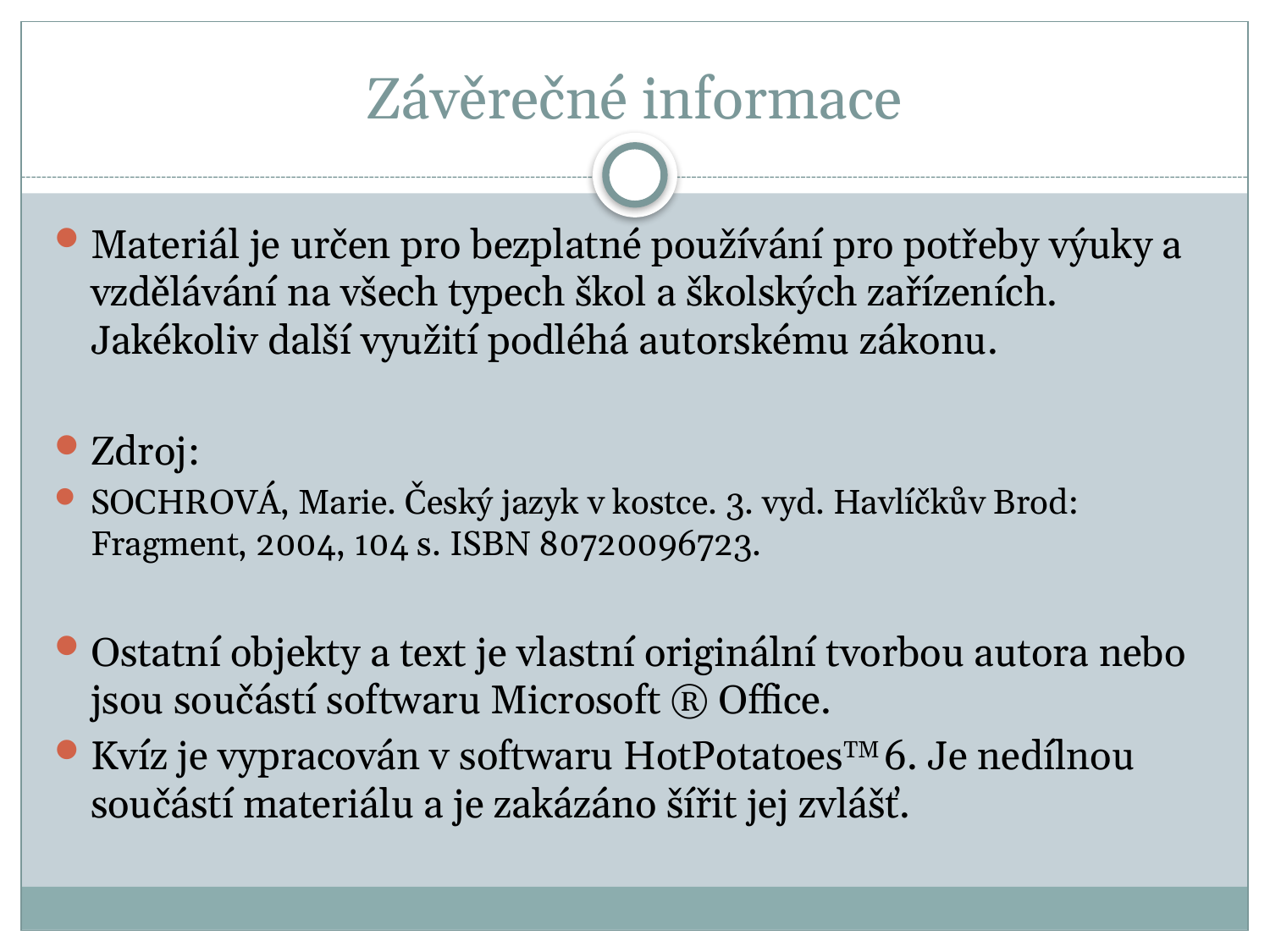

# Závěrečné informace
Materiál je určen pro bezplatné používání pro potřeby výuky a vzdělávání na všech typech škol a školských zařízeních. Jakékoliv další využití podléhá autorskému zákonu.

Zdroj:
SOCHROVÁ, Marie. Český jazyk v kostce. 3. vyd. Havlíčkův Brod: Fragment, 2004, 104 s. ISBN 80720096723.

Ostatní objekty a text je vlastní originální tvorbou autora nebo jsou součástí softwaru Microsoft ® Office.
Kvíz je vypracován v softwaru HotPotatoesTM 6. Je nedílnou součástí materiálu a je zakázáno šířit jej zvlášť.